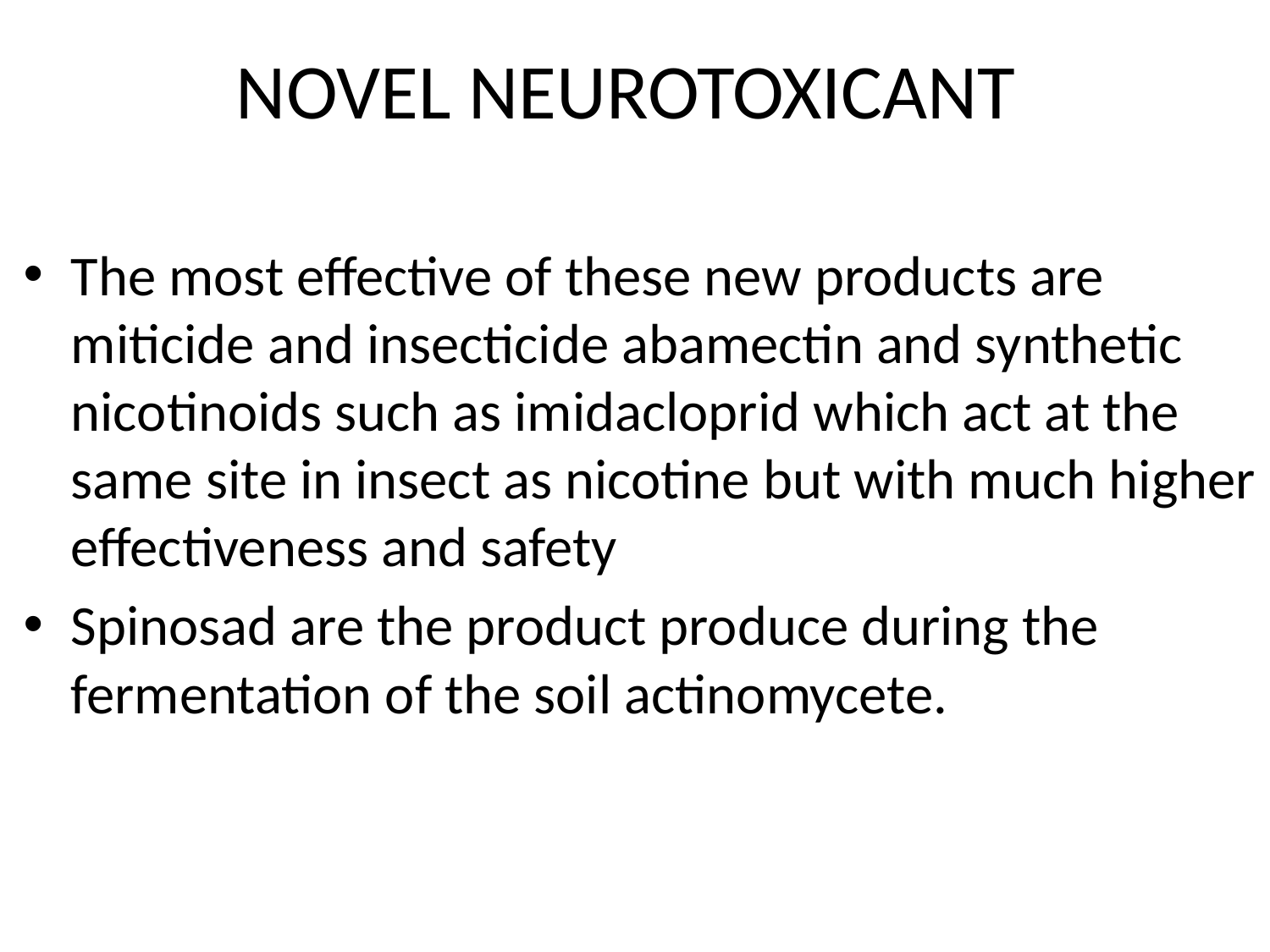

# NOVEL NEUROTOXICANT
The most effective of these new products are miticide and insecticide abamectin and synthetic nicotinoids such as imidacloprid which act at the same site in insect as nicotine but with much higher effectiveness and safety
Spinosad are the product produce during the fermentation of the soil actinomycete.